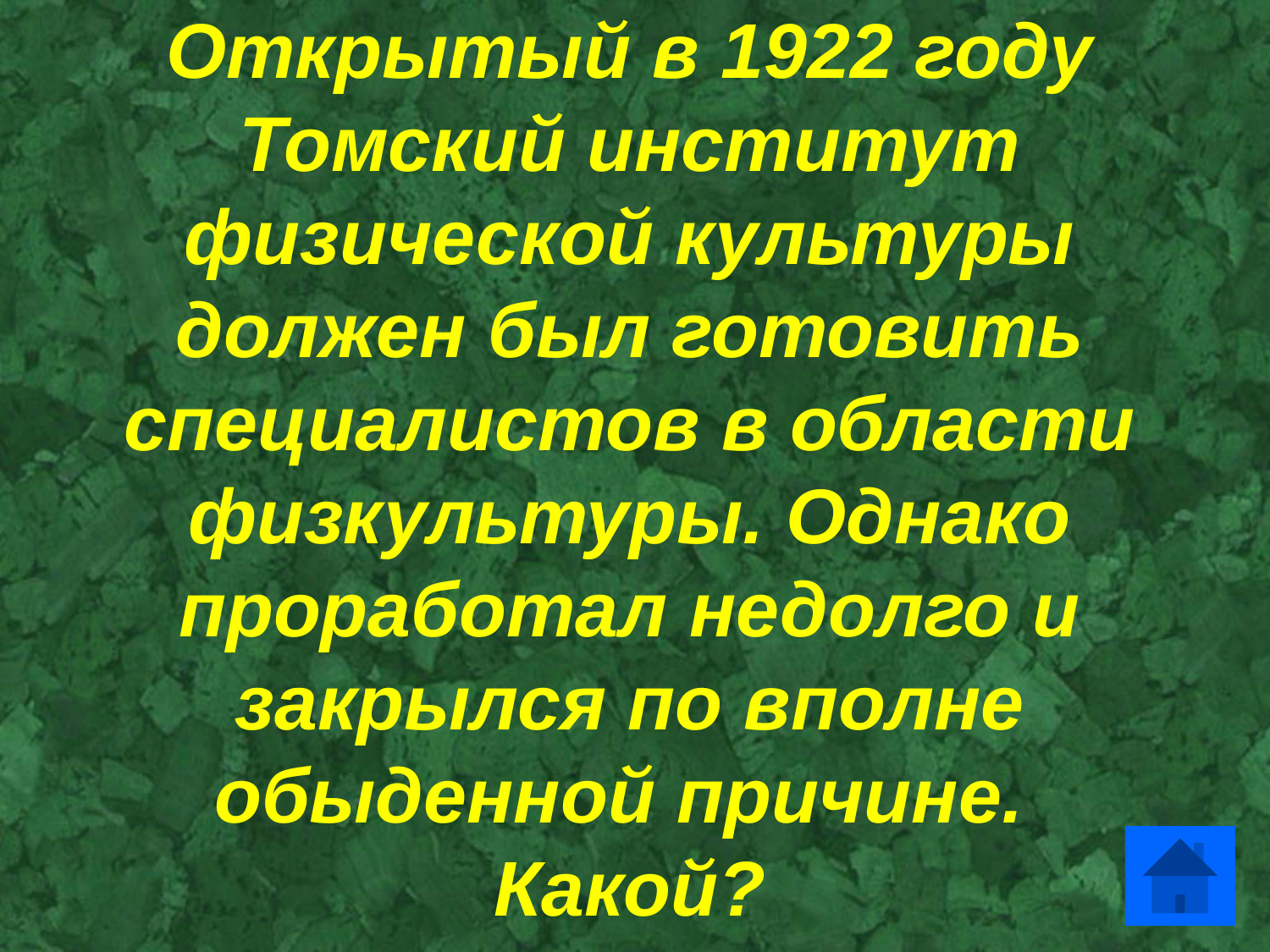

Открытый в 1922 году Томский институт физической культуры должен был готовить специалистов в области физкультуры. Однако проработал недолго и закрылся по вполне обыденной причине.
Какой?